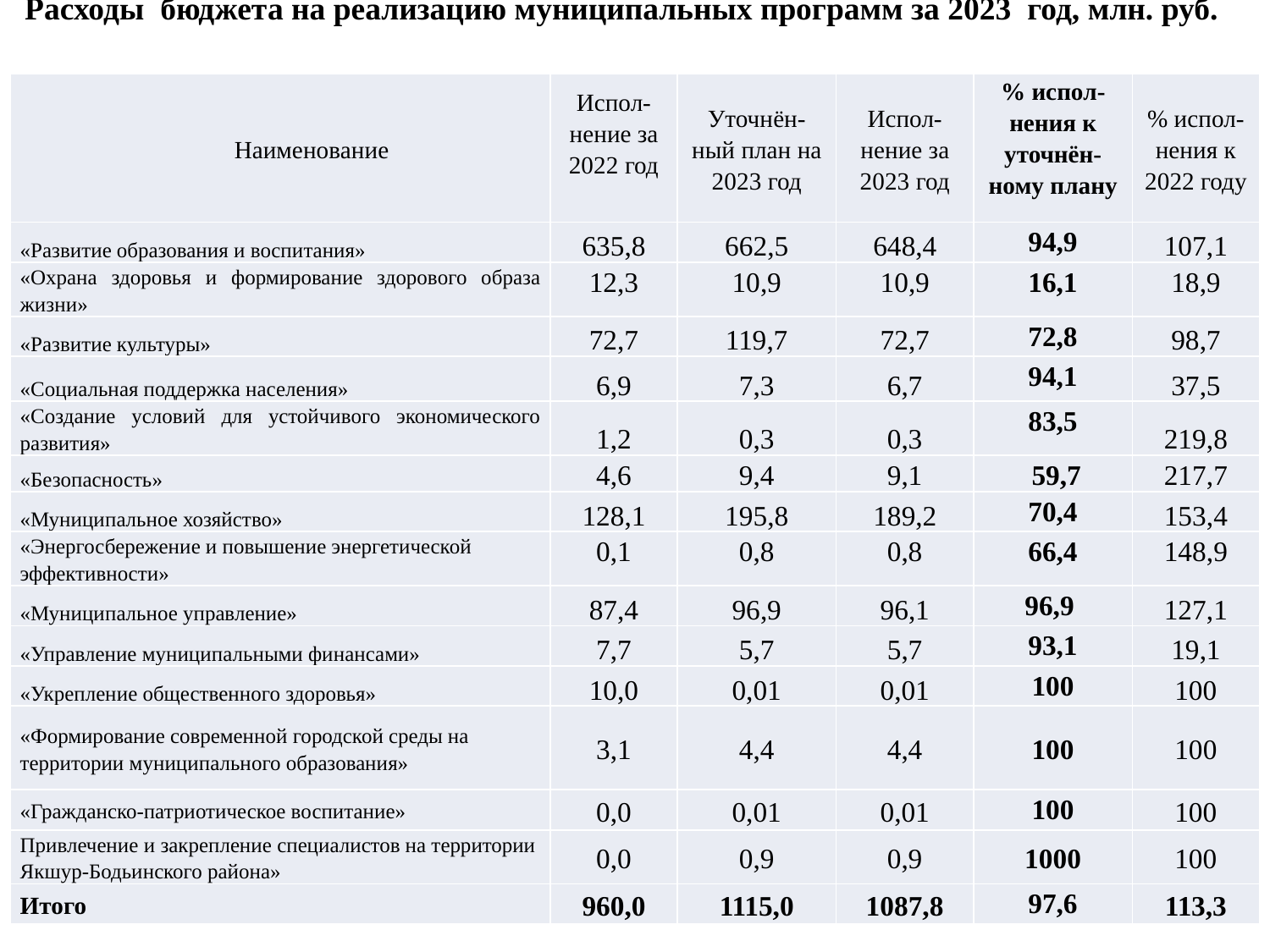

# Расходы  бюджета на реализацию муниципальных программ за 2023  год, млн. руб.
| Наименование | Испол-нение за 2022 год | Уточнён-ный план на 2023 год | Испол-нение за 2023 год | % испол-нения к уточнён-ному плану | % испол-нения к 2022 году |
| --- | --- | --- | --- | --- | --- |
| «Развитие образования и воспитания» | 635,8 | 662,5 | 648,4 | 94,9 | 107,1 |
| «Охрана здоровья и формирование здорового образа жизни» | 12,3 | 10,9 | 10,9 | 16,1 | 18,9 |
| «Развитие культуры» | 72,7 | 119,7 | 72,7 | 72,8 | 98,7 |
| «Социальная поддержка населения» | 6,9 | 7,3 | 6,7 | 94,1 | 37,5 |
| «Создание условий для устойчивого экономического развития» | 1,2 | 0,3 | 0,3 | 83,5 | 219,8 |
| «Безопасность» | 4,6 | 9,4 | 9,1 | 59,7 | 217,7 |
| «Муниципальное хозяйство» | 128,1 | 195,8 | 189,2 | 70,4 | 153,4 |
| «Энергосбережение и повышение энергетической эффективности» | 0,1 | 0,8 | 0,8 | 66,4 | 148,9 |
| «Муниципальное управление» | 87,4 | 96,9 | 96,1 | 96,9 | 127,1 |
| «Управление муниципальными финансами» | 7,7 | 5,7 | 5,7 | 93,1 | 19,1 |
| «Укрепление общественного здоровья» | 10,0 | 0,01 | 0,01 | 100 | 100 |
| «Формирование современной городской среды на территории муниципального образования» | 3,1 | 4,4 | 4,4 | 100 | 100 |
| «Гражданско-патриотическое воспитание» | 0,0 | 0,01 | 0,01 | 100 | 100 |
| Привлечение и закрепление специалистов на территории Якшур-Бодьинского района» | 0,0 | 0,9 | 0,9 | 1000 | 100 |
| Итого | 960,0 | 1115,0 | 1087,8 | 97,6 | 113,3 |